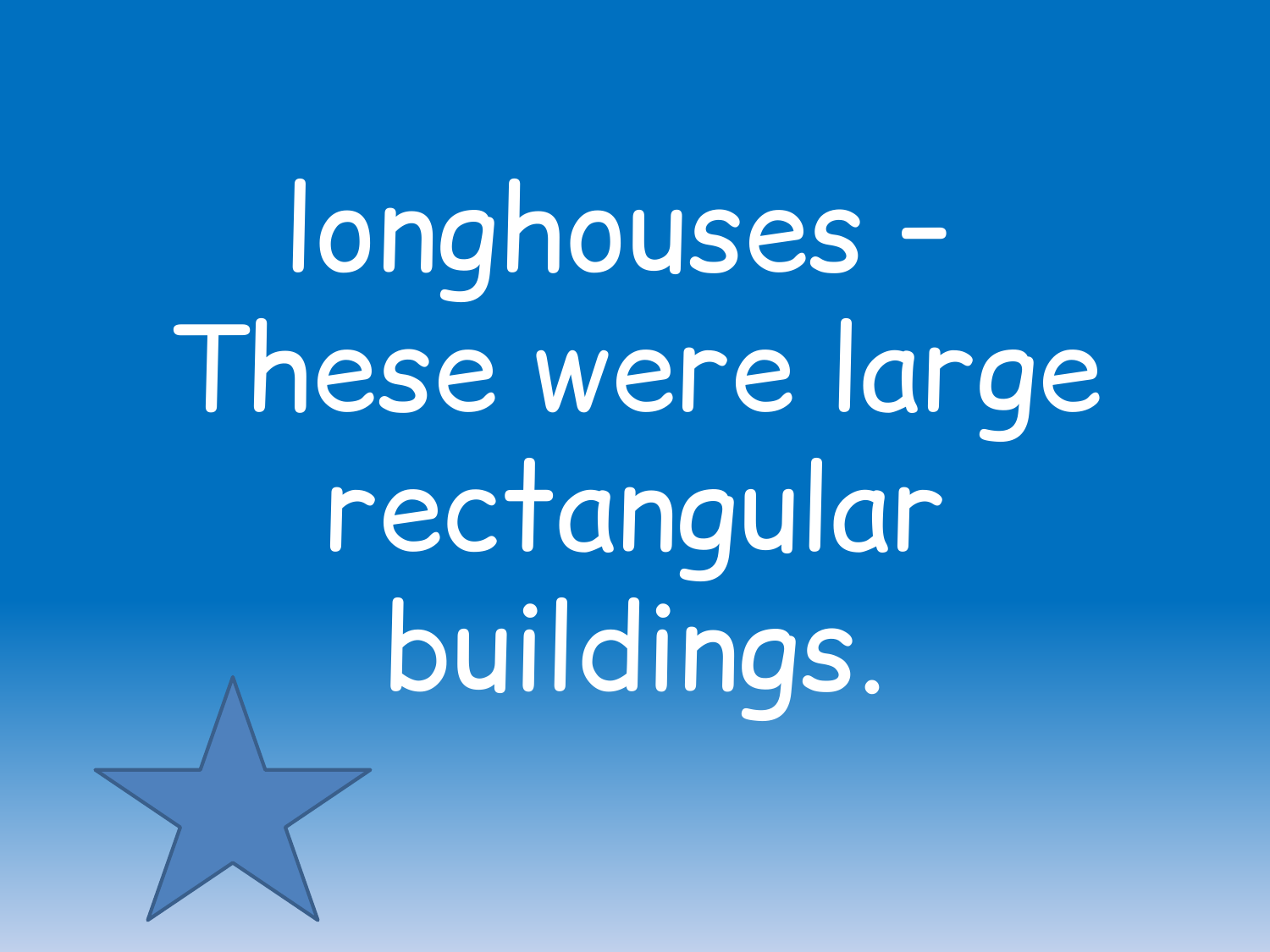

longhouses –
These were large rectangular buildings.